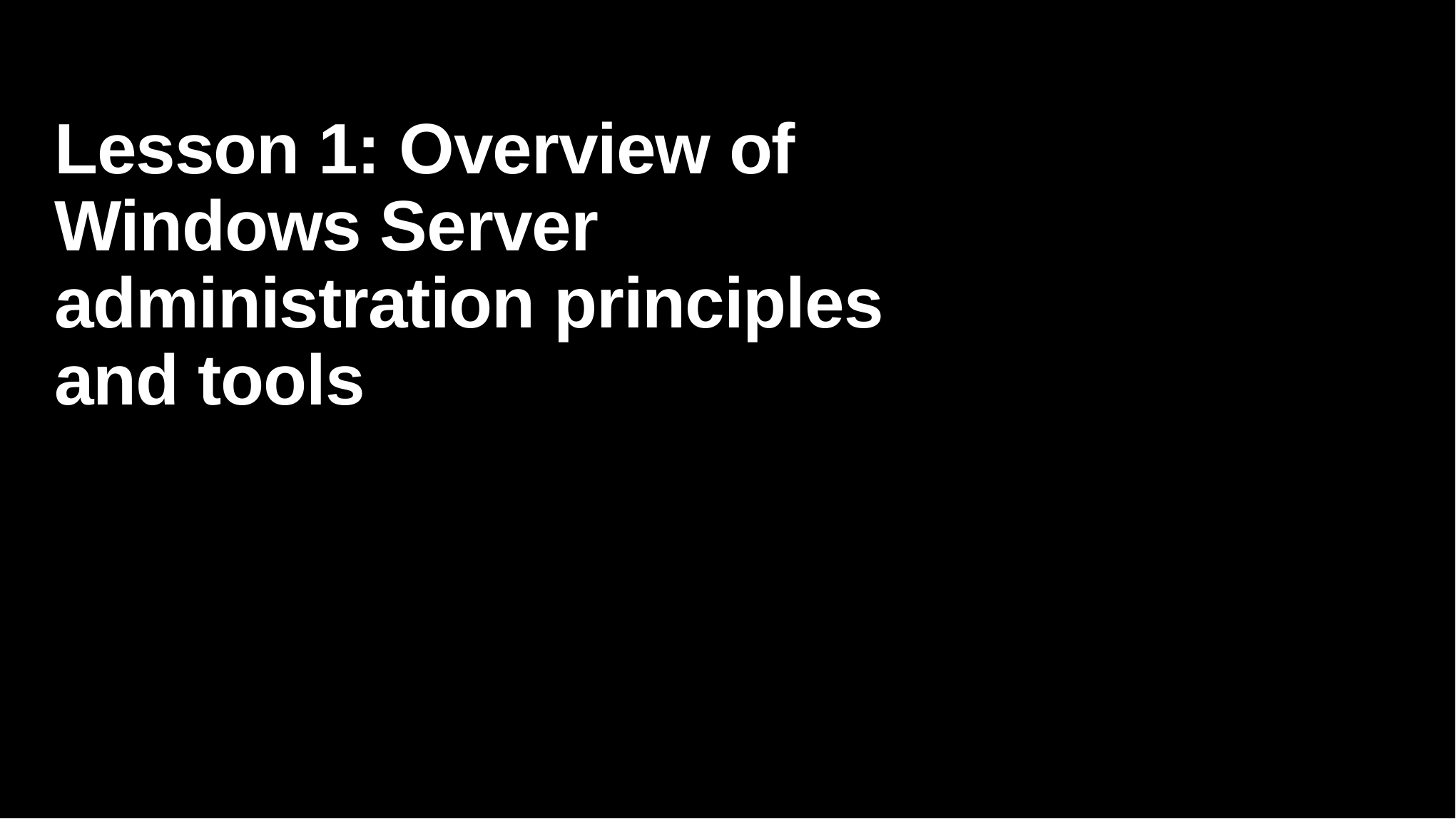

# Lesson 1: Overview of Windows Server administration principles and tools